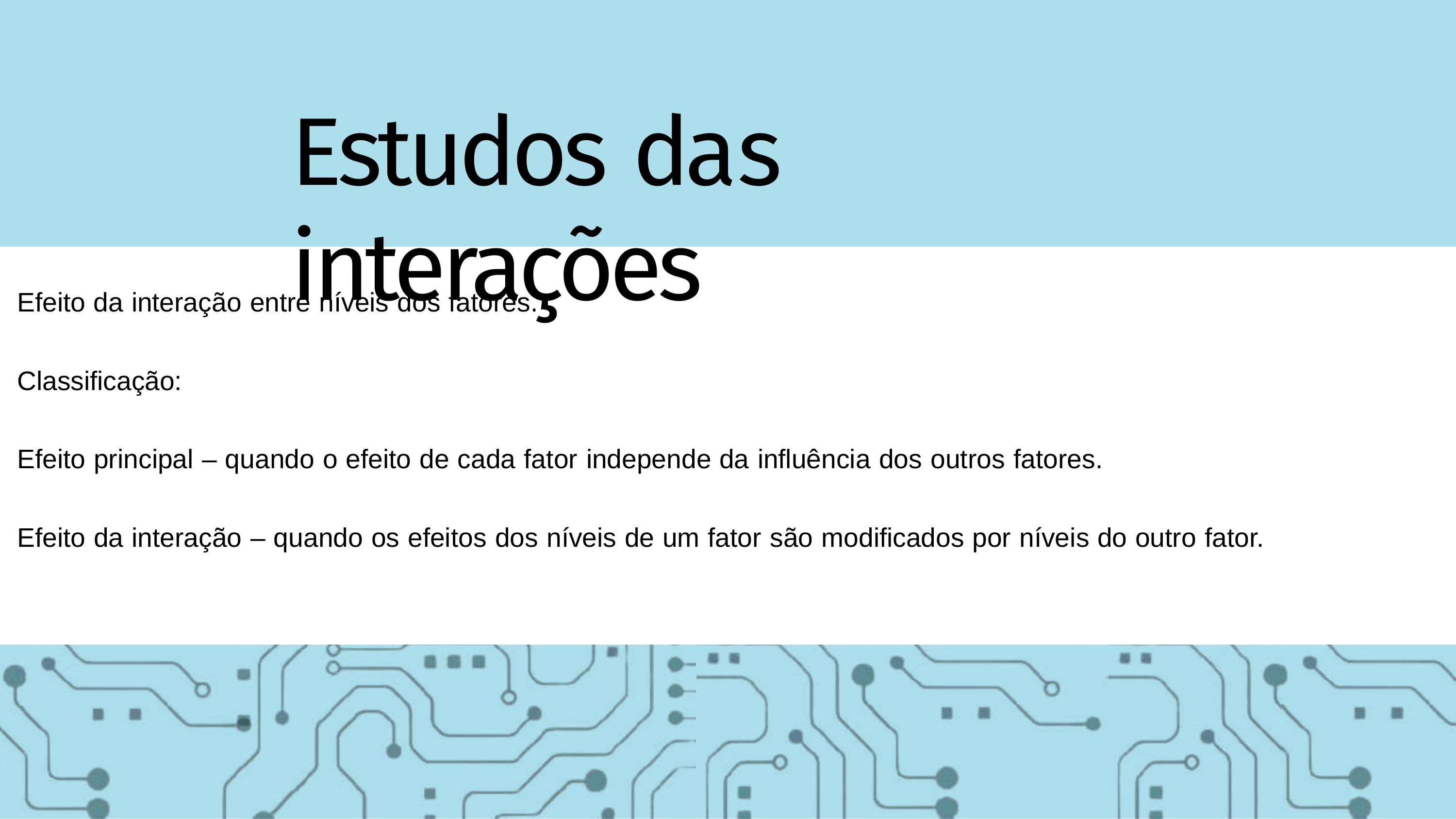

Estudos das interações

Efeito da interação entre níveis dos fatores.

Classificação:

Efeito principal – quando o efeito de cada fator independe da influência dos outros fatores.

Efeito da interação – quando os efeitos dos níveis de um fator são modificados por níveis do outro fator.